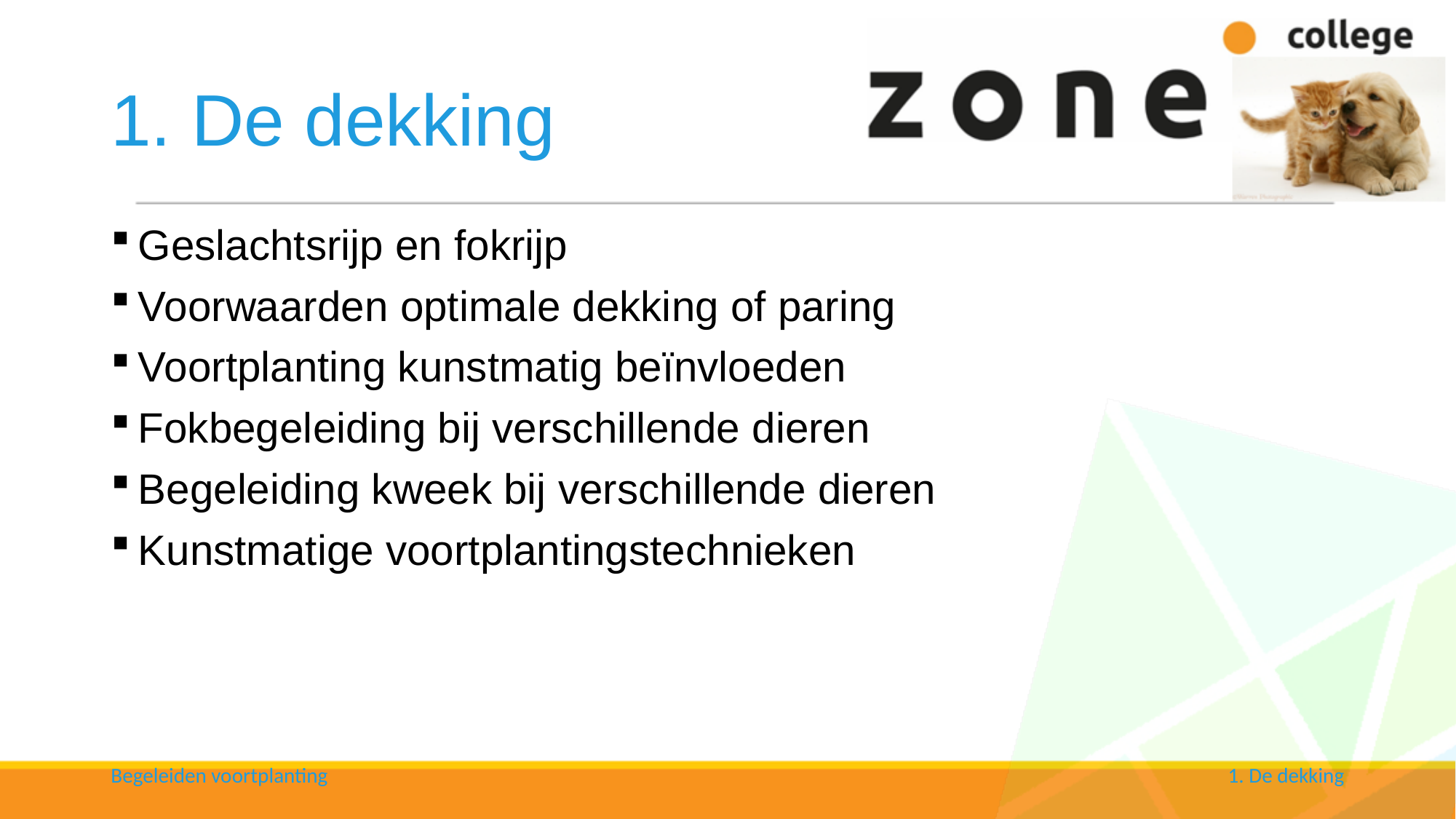

# 1. De dekking
Geslachtsrijp en fokrijp
Voorwaarden optimale dekking of paring
Voortplanting kunstmatig beïnvloeden
Fokbegeleiding bij verschillende dieren
Begeleiding kweek bij verschillende dieren
Kunstmatige voortplantingstechnieken
Begeleiden voortplanting
1. De dekking